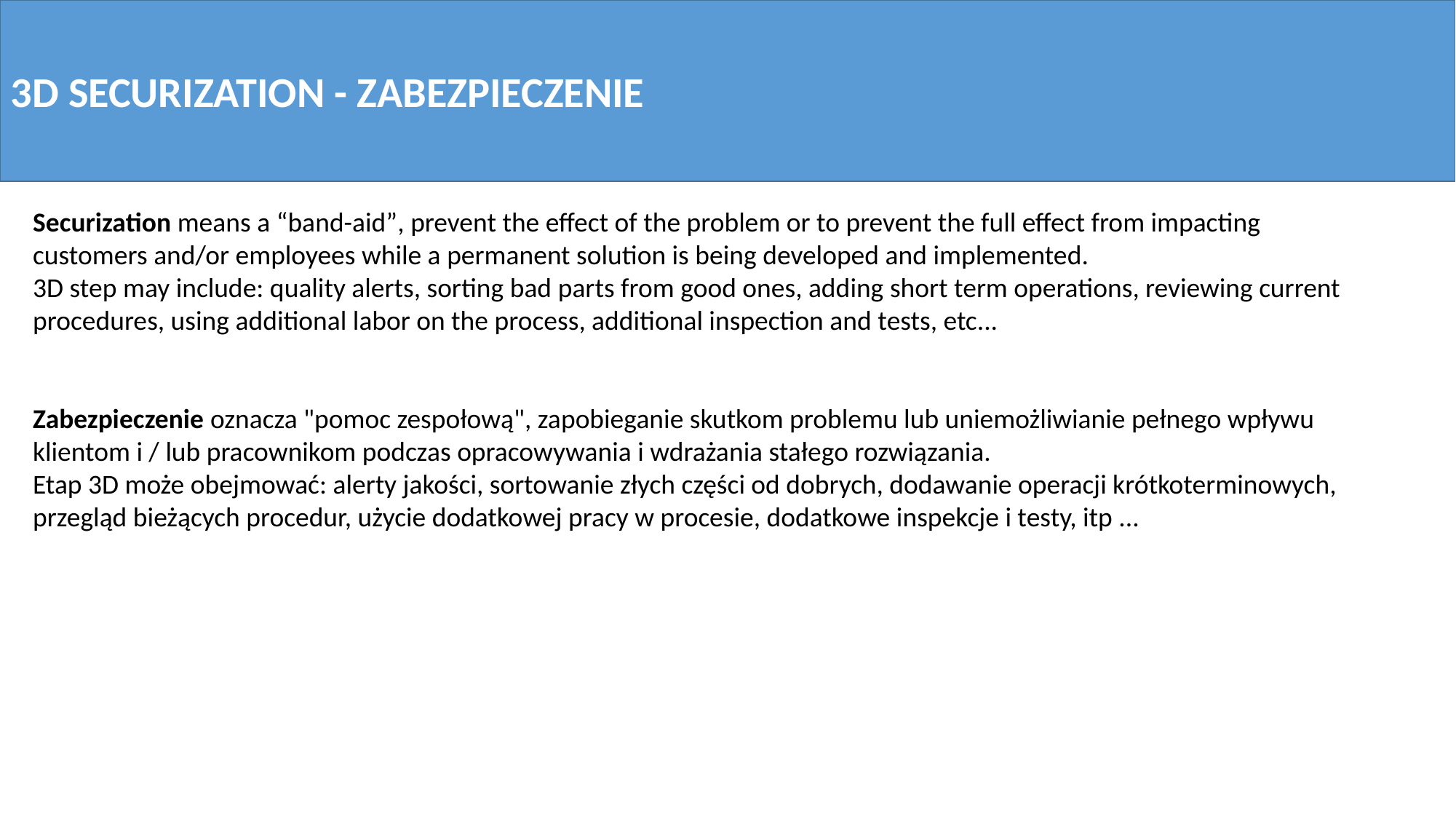

3D SECURIZATION - ZABEZPIECZENIE
Securization means a “band-aid”, prevent the effect of the problem or to prevent the full effect from impacting customers and/or employees while a permanent solution is being developed and implemented.
3D step may include: quality alerts, sorting bad parts from good ones, adding short term operations, reviewing current procedures, using additional labor on the process, additional inspection and tests, etc...

Zabezpieczenie oznacza "pomoc zespołową", zapobieganie skutkom problemu lub uniemożliwianie pełnego wpływu klientom i / lub pracownikom podczas opracowywania i wdrażania stałego rozwiązania.
Etap 3D może obejmować: alerty jakości, sortowanie złych części od dobrych, dodawanie operacji krótkoterminowych, przegląd bieżących procedur, użycie dodatkowej pracy w procesie, dodatkowe inspekcje i testy, itp ...